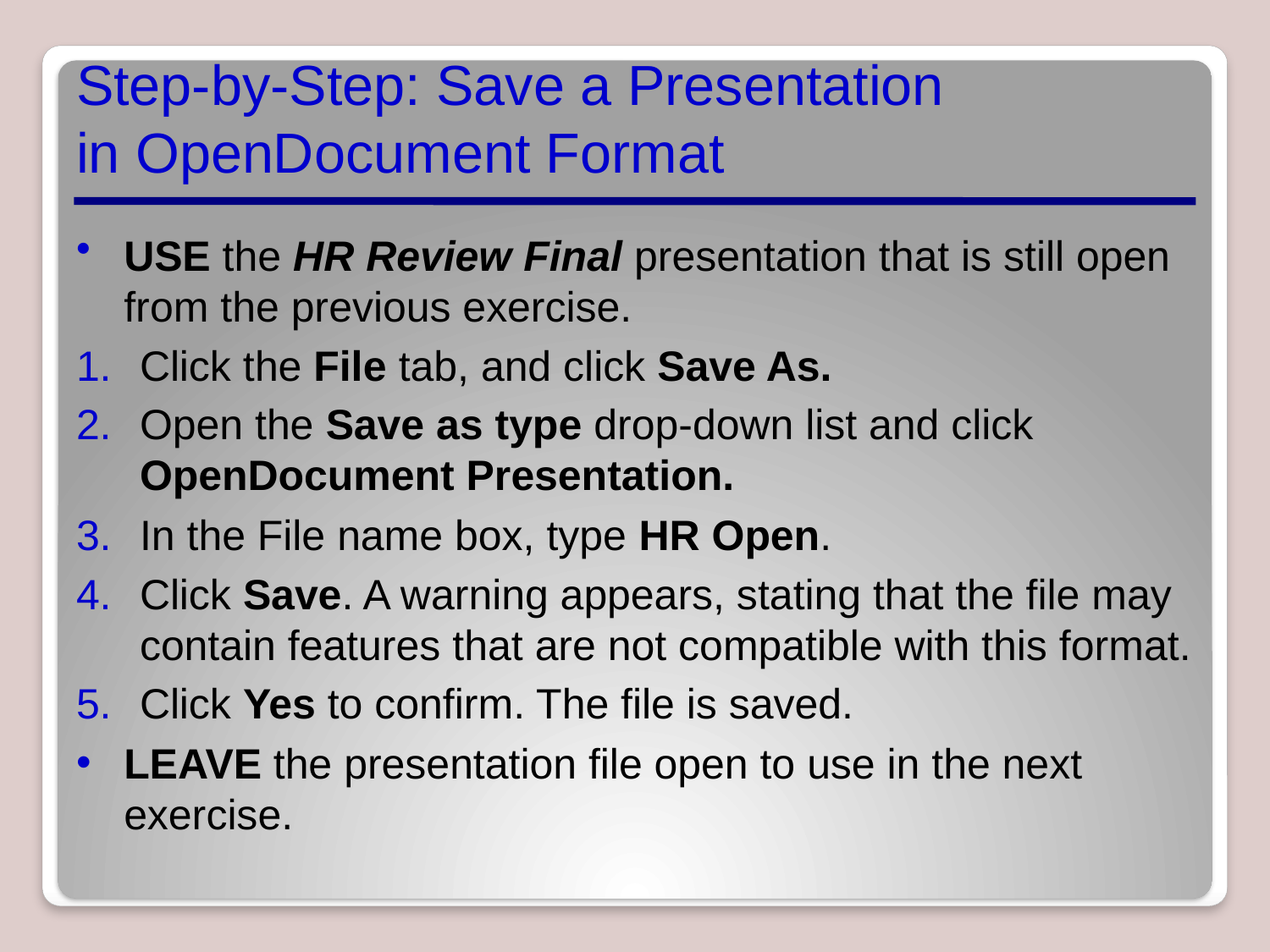

# Step-by-Step: Save a Presentation in OpenDocument Format
USE the HR Review Final presentation that is still open from the previous exercise.
Click the File tab, and click Save As.
Open the Save as type drop-down list and click OpenDocument Presentation.
In the File name box, type HR Open.
Click Save. A warning appears, stating that the file may contain features that are not compatible with this format.
Click Yes to confirm. The file is saved.
LEAVE the presentation file open to use in the next exercise.